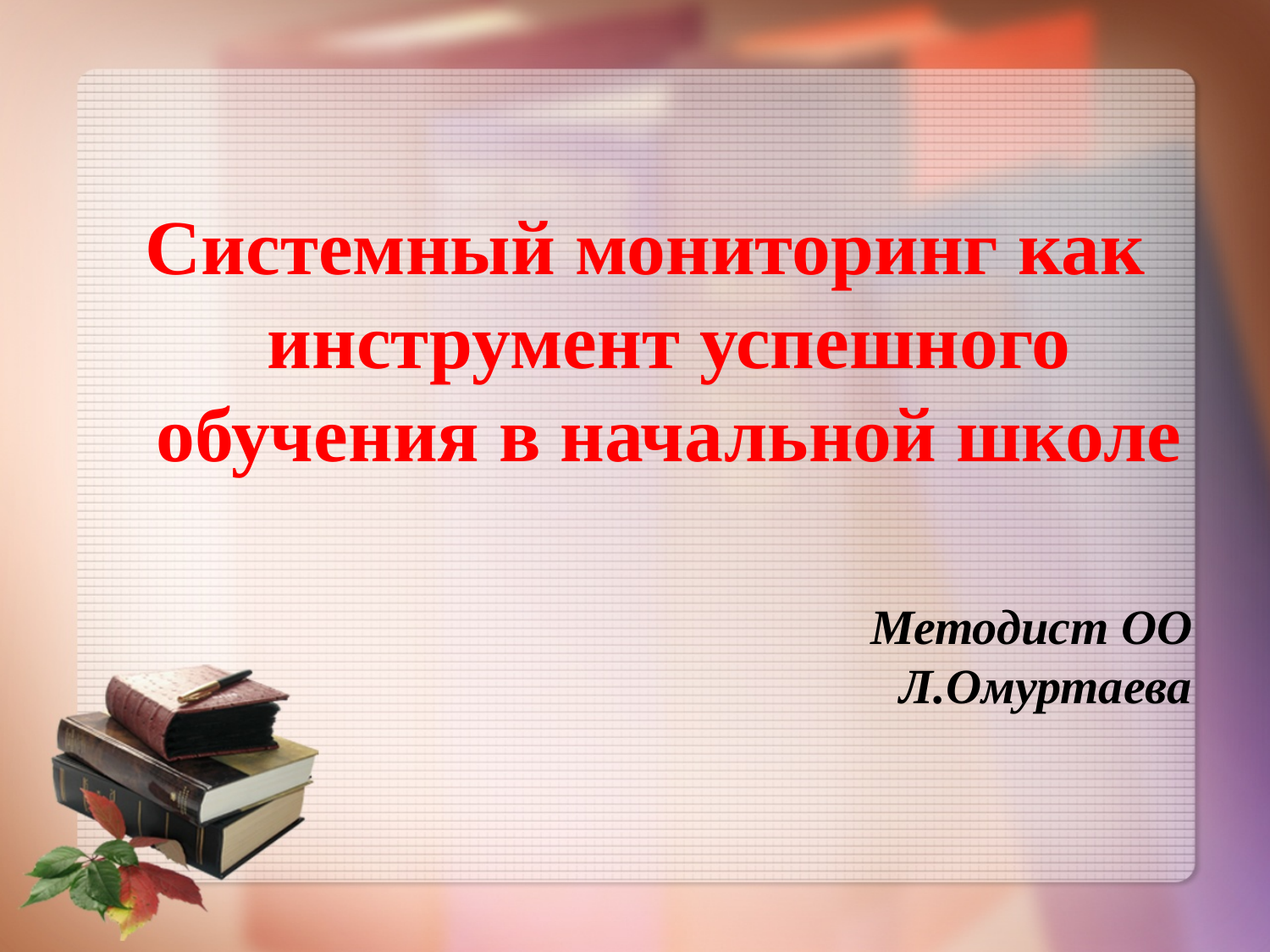

Системный мониторинг как инструмент успешного обучения в начальной школе

Методист ОО
Л.Омуртаева